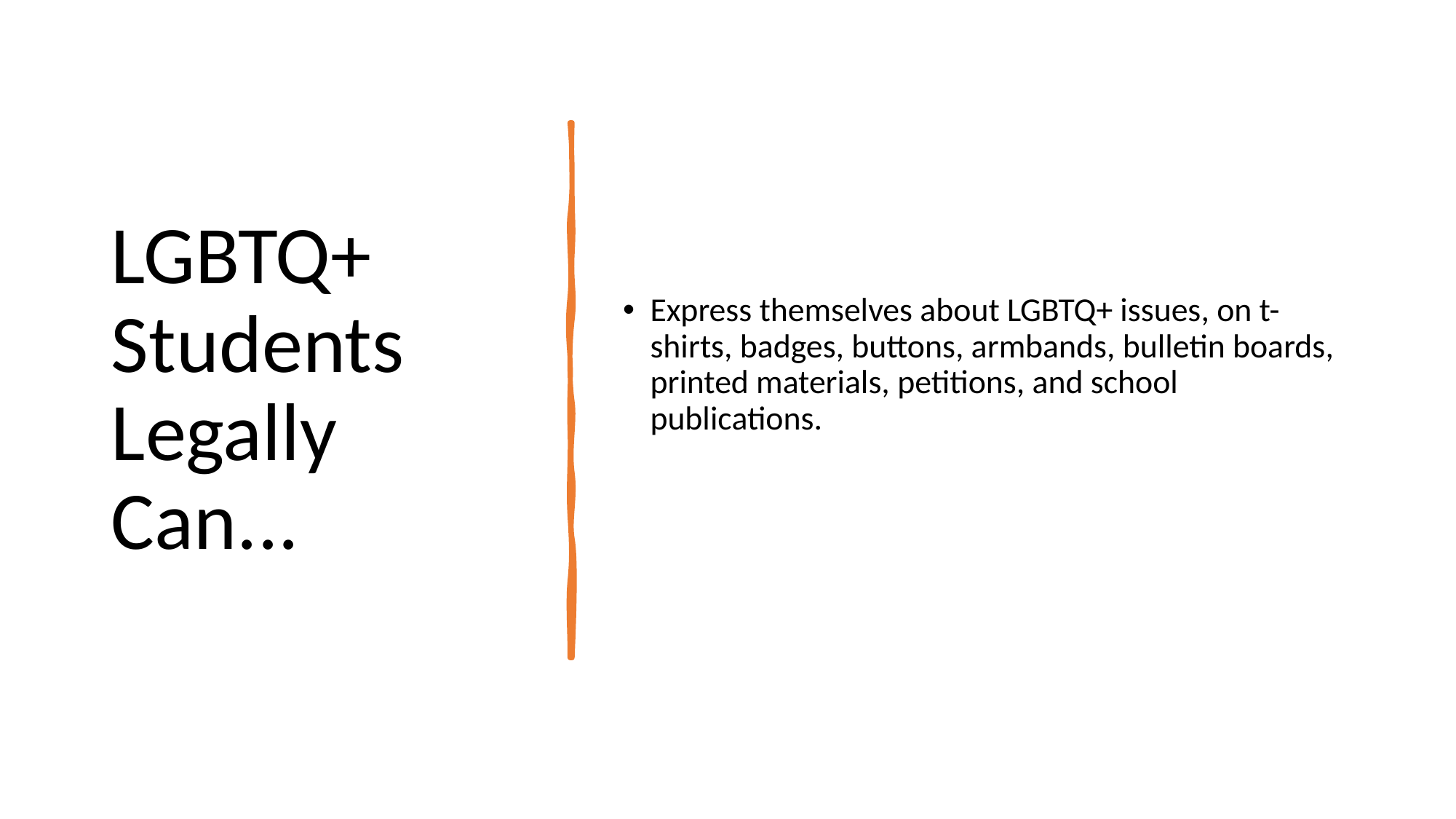

# LGBTQ+ Students Legally Can...
Express themselves about LGBTQ+ issues, on t-shirts, badges, buttons, armbands, bulletin boards, printed materials, petitions, and school publications.